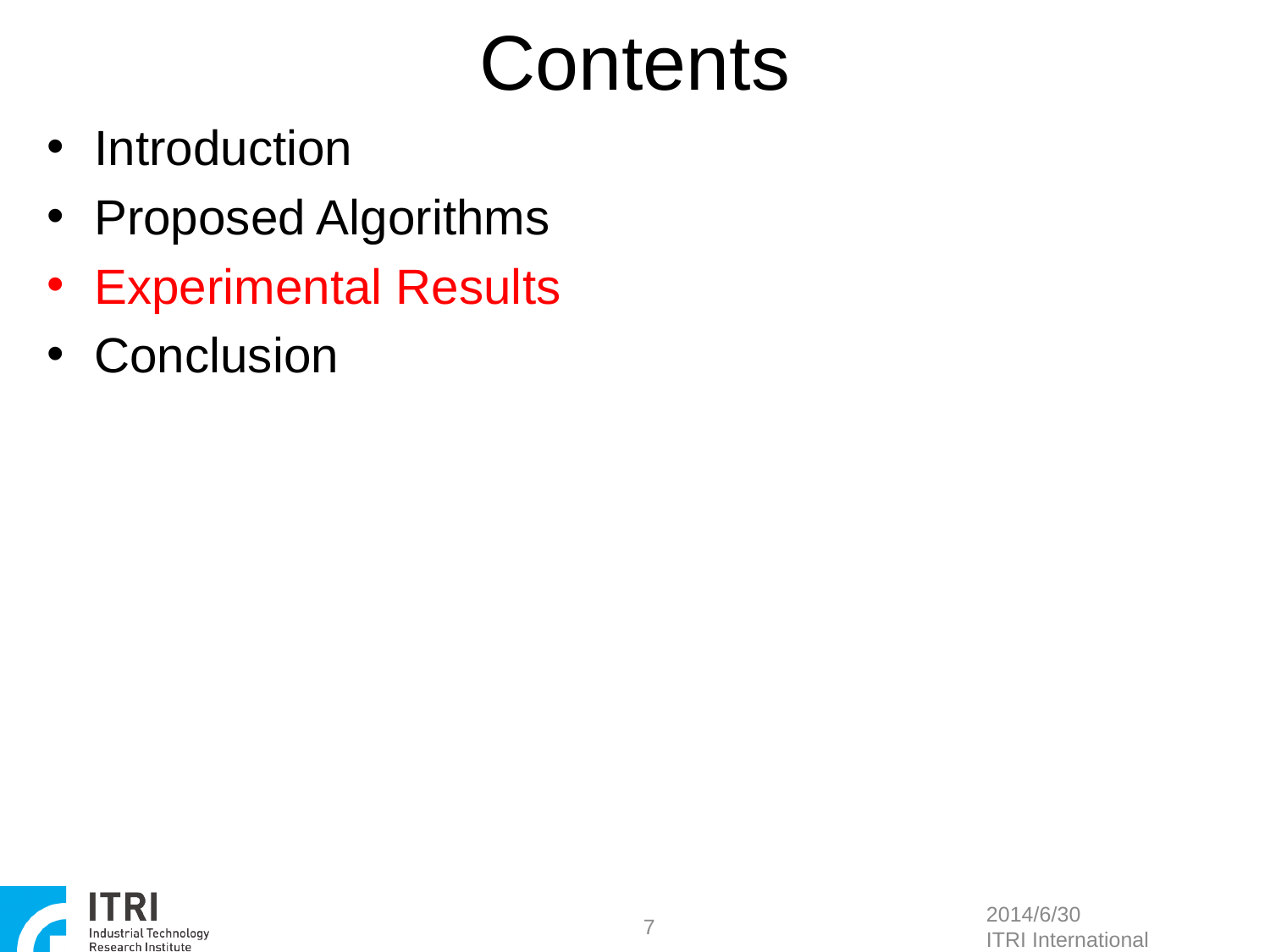

Contents
Introduction
Proposed Algorithms
Experimental Results
Conclusion
7
2014/6/30
ITRI International